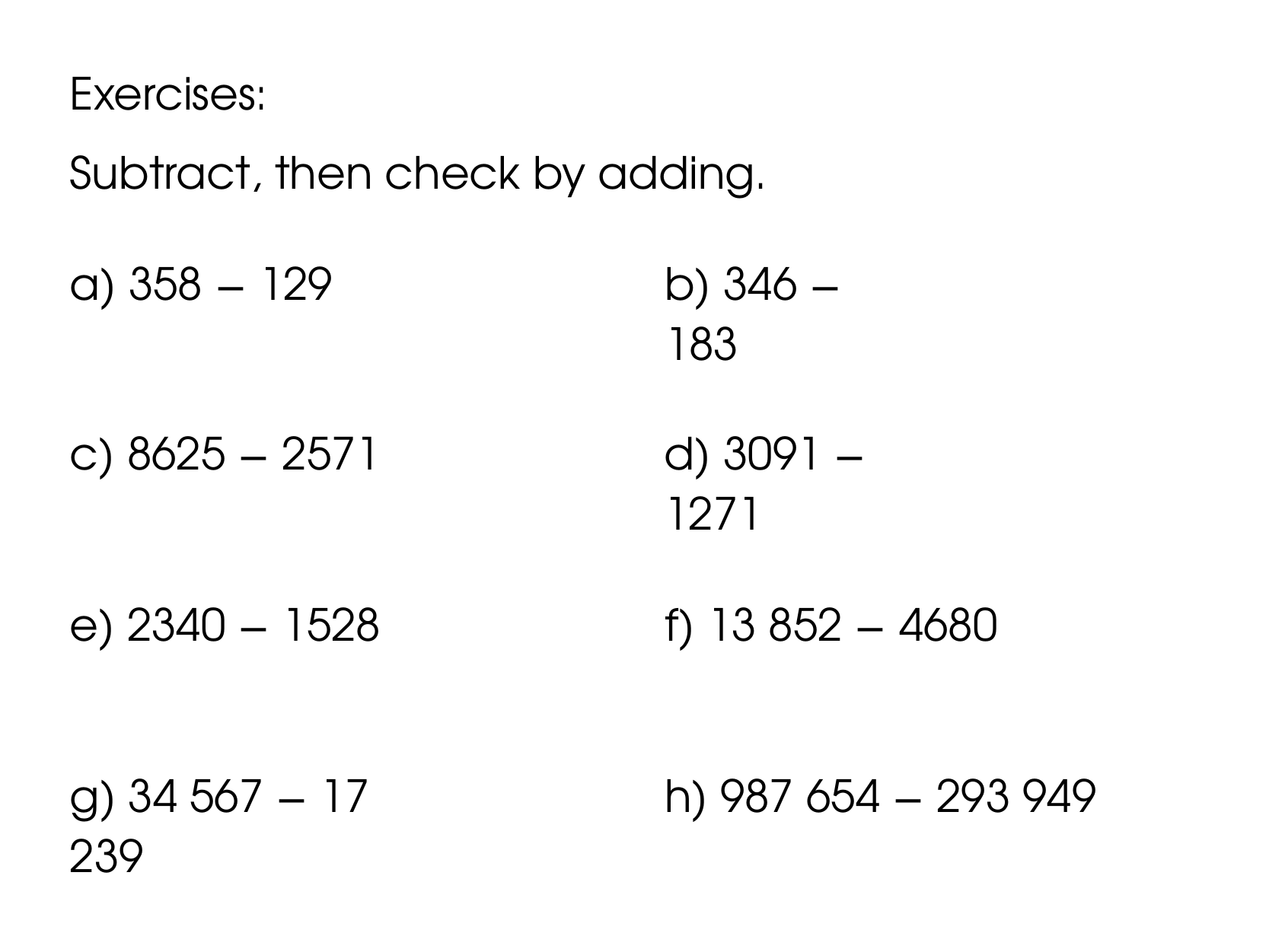

Exercises:
Subtract, then check by adding.
a) 358 − 129
b) 346 − 183
c) 8625 − 2571
d) 3091 − 1271
e) 2340 − 1528
f) 13 852 − 4680
g) 34 567 − 17 239
h) 987 654 − 293 949